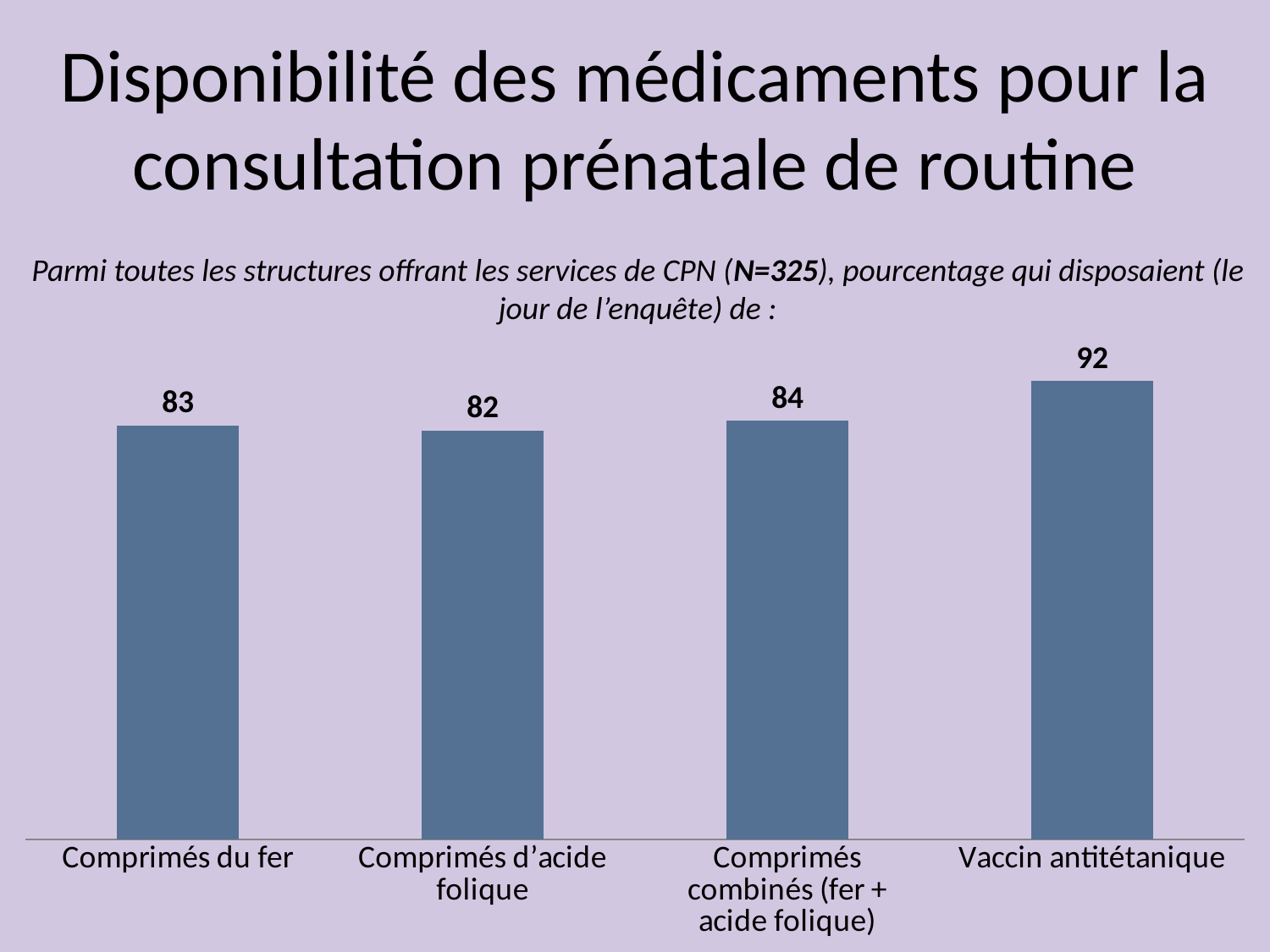

Disponibilité des médicaments pour la consultation prénatale de routine
Parmi toutes les structures offrant les services de CPN (N=325), pourcentage qui disposaient (le jour de l’enquête) de :

### Chart

| Category | Hôpitaux |
|---|---|
| Comprimés du fer | 83.0 |
| Comprimés d’acide folique | 82.0 |
| Comprimés
combinés (fer +
acide folique) | 84.0 |
| Vaccin antitétanique | 92.0 |